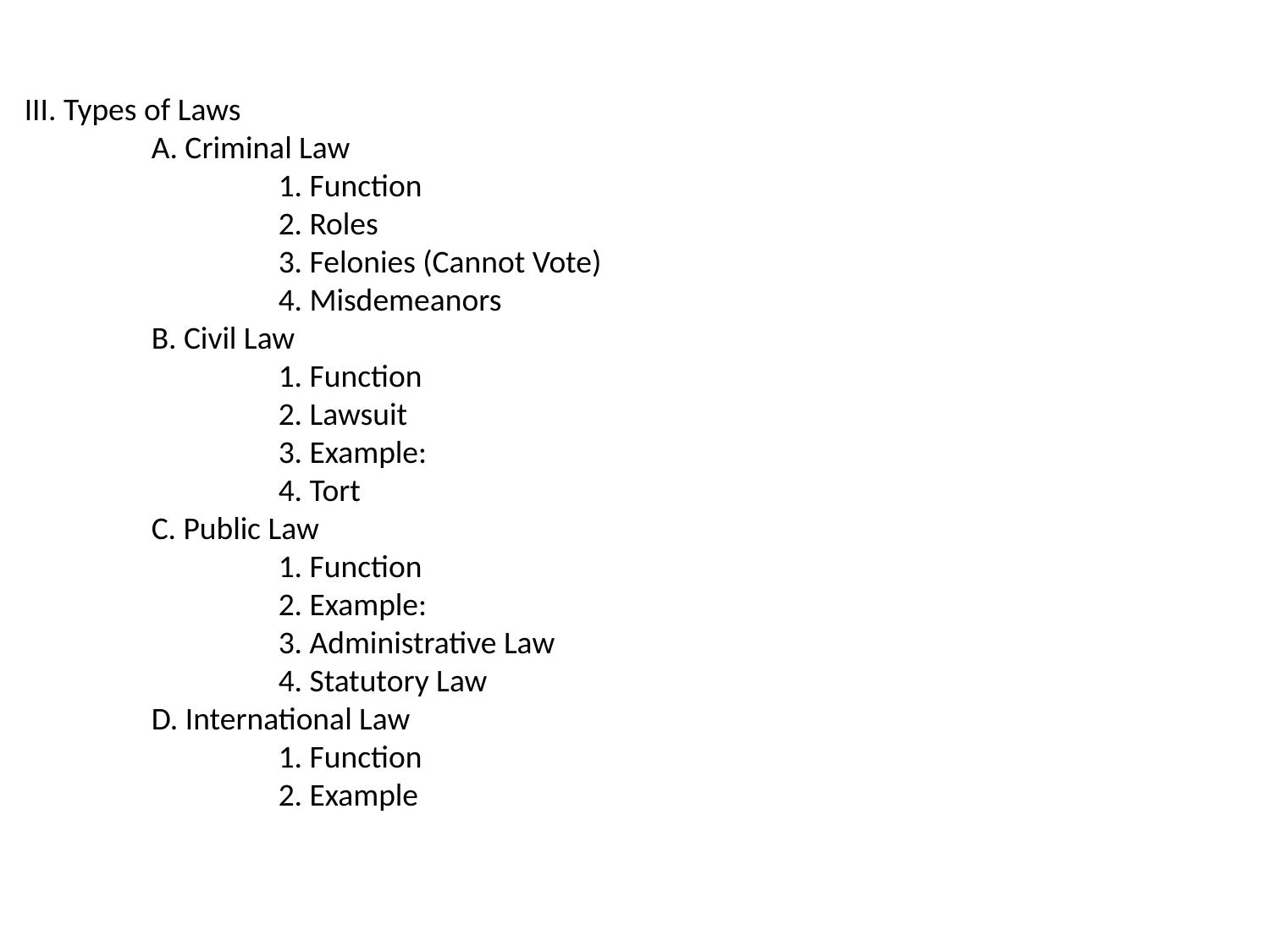

III. Types of Laws
	A. Criminal Law
		1. Function
		2. Roles
		3. Felonies (Cannot Vote)
		4. Misdemeanors
	B. Civil Law
		1. Function
		2. Lawsuit
		3. Example:
		4. Tort
	C. Public Law
		1. Function
		2. Example:
		3. Administrative Law
		4. Statutory Law
	D. International Law
		1. Function
		2. Example